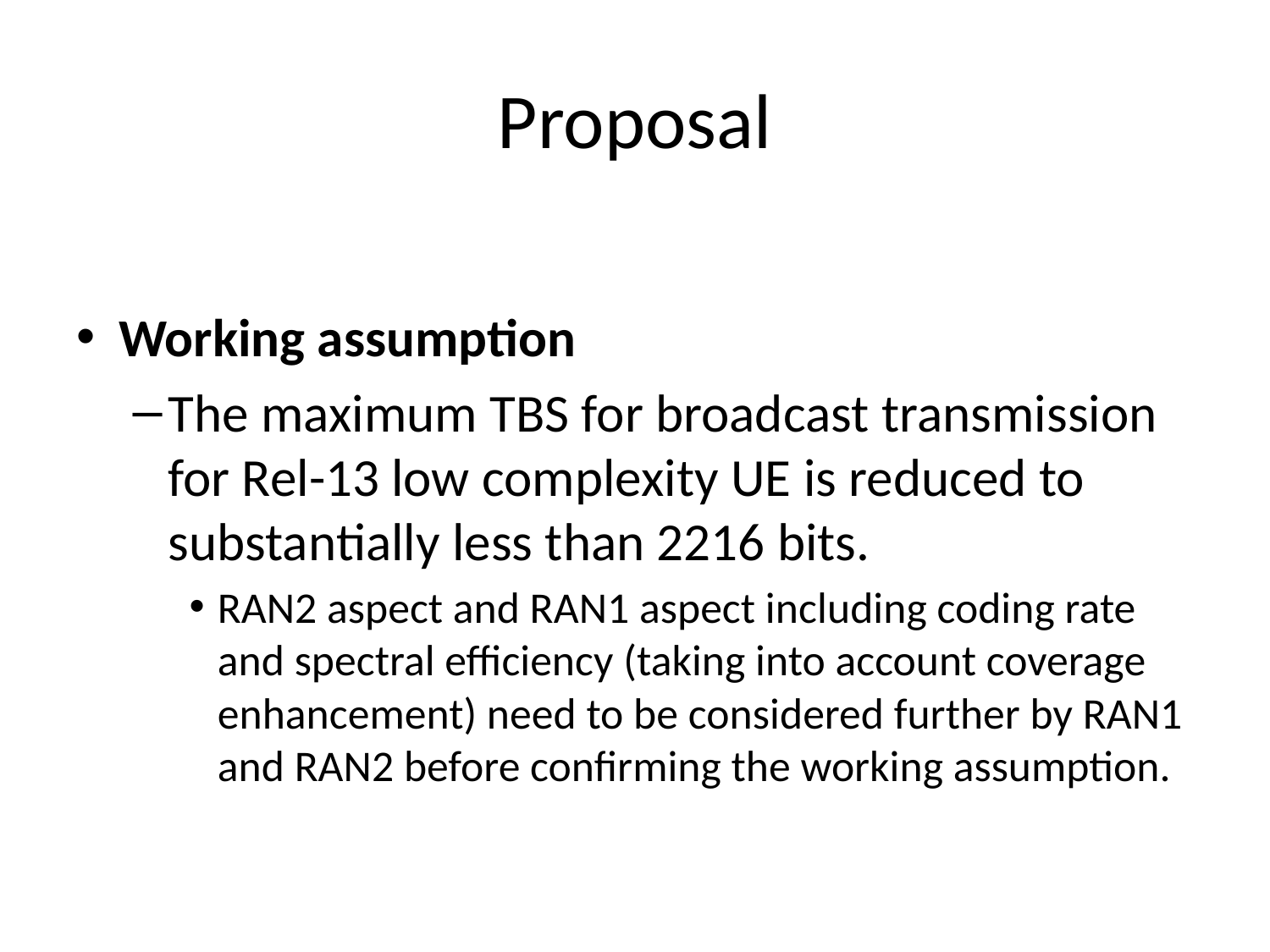

# Proposal

Working assumption
The maximum TBS for broadcast transmission for Rel-13 low complexity UE is reduced to substantially less than 2216 bits.
RAN2 aspect and RAN1 aspect including coding rate and spectral efficiency (taking into account coverage enhancement) need to be considered further by RAN1 and RAN2 before confirming the working assumption.